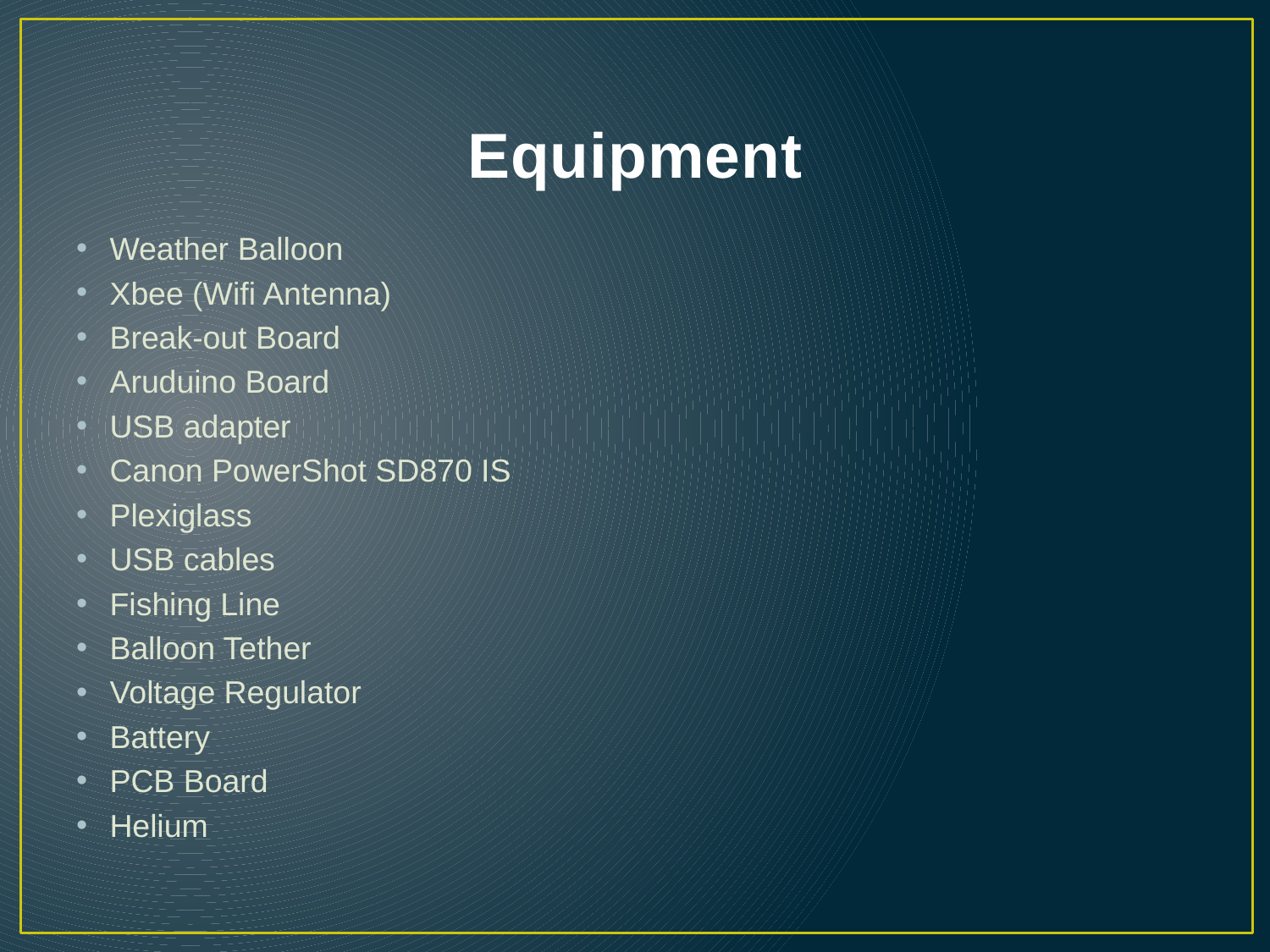

# Equipment
Weather Balloon
Xbee (Wifi Antenna)
Break-out Board
Aruduino Board
USB adapter
Canon PowerShot SD870 IS
Plexiglass
USB cables
Fishing Line
Balloon Tether
Voltage Regulator
Battery
PCB Board
Helium